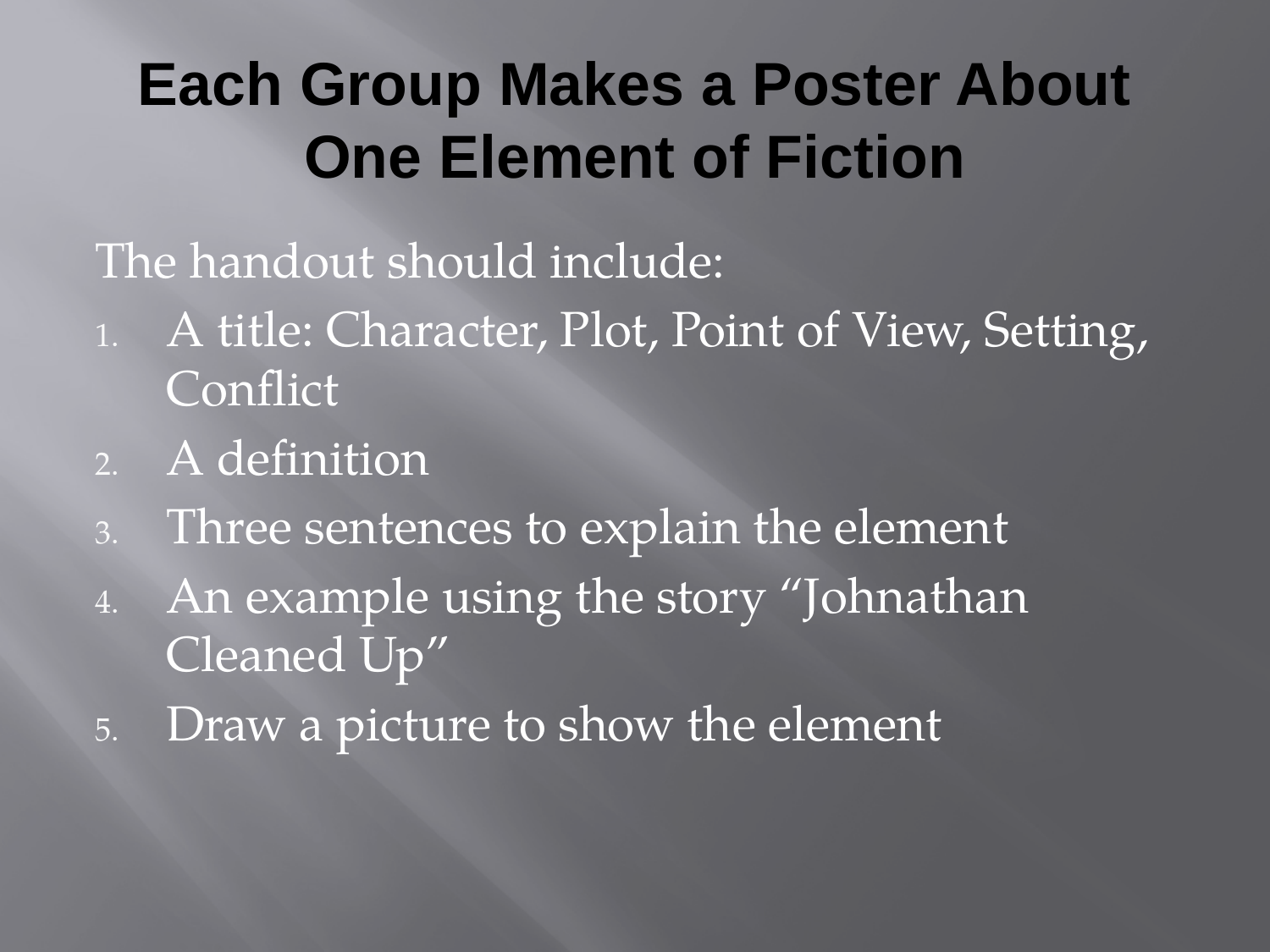

# Each Group Makes a Poster About One Element of Fiction
The handout should include:
A title: Character, Plot, Point of View, Setting, Conflict
A definition
Three sentences to explain the element
An example using the story “Johnathan Cleaned Up”
Draw a picture to show the element